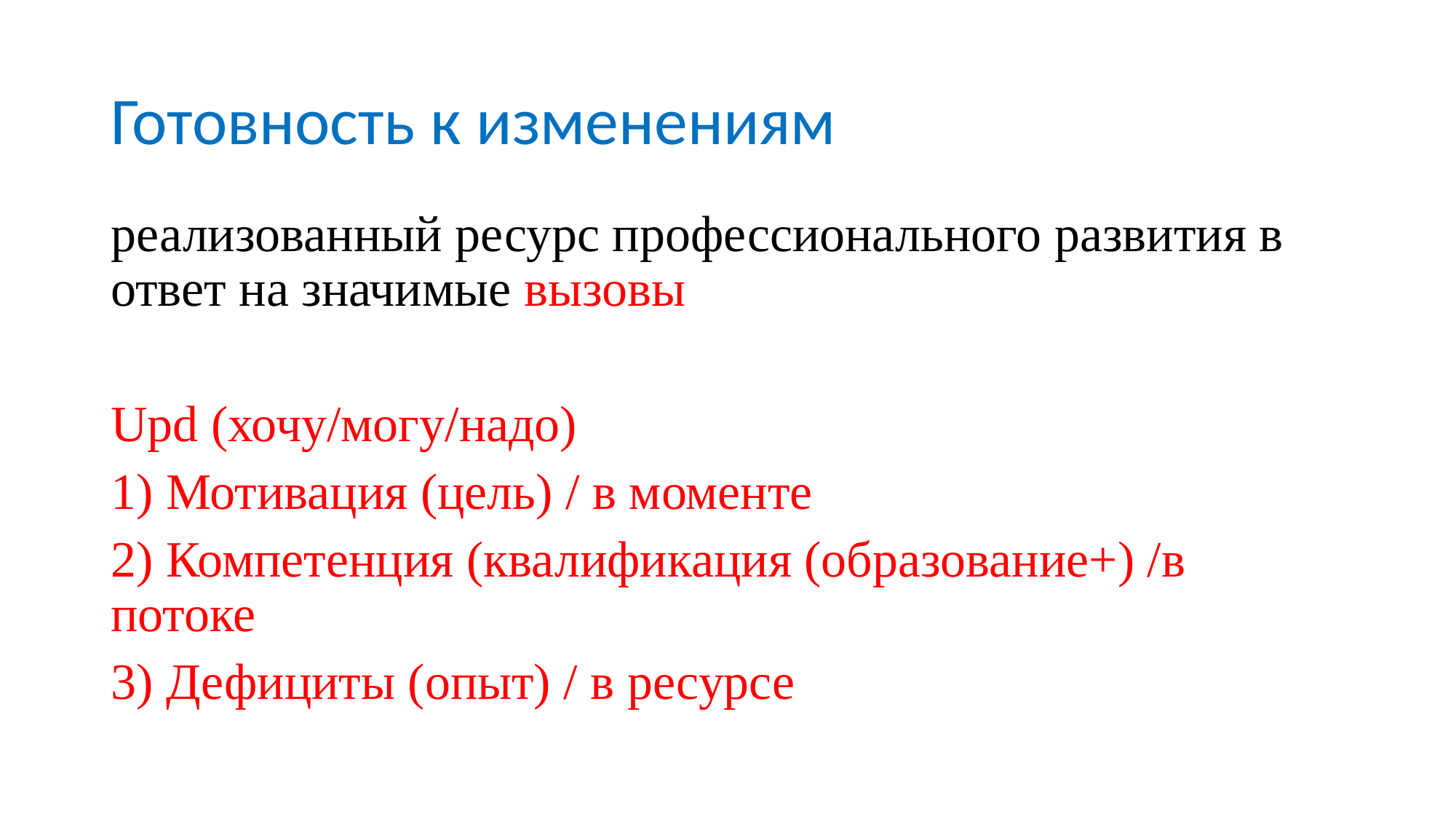

# Готовность к изменениям
реализованный ресурс профессионального развития в ответ на значимые вызовы

Upd (хочу/могу/надо)
1) Мотивация (цель) / в моменте
2) Компетенция (квалификация (образование+) /в потоке
3) Дефициты (опыт) / в ресурсе